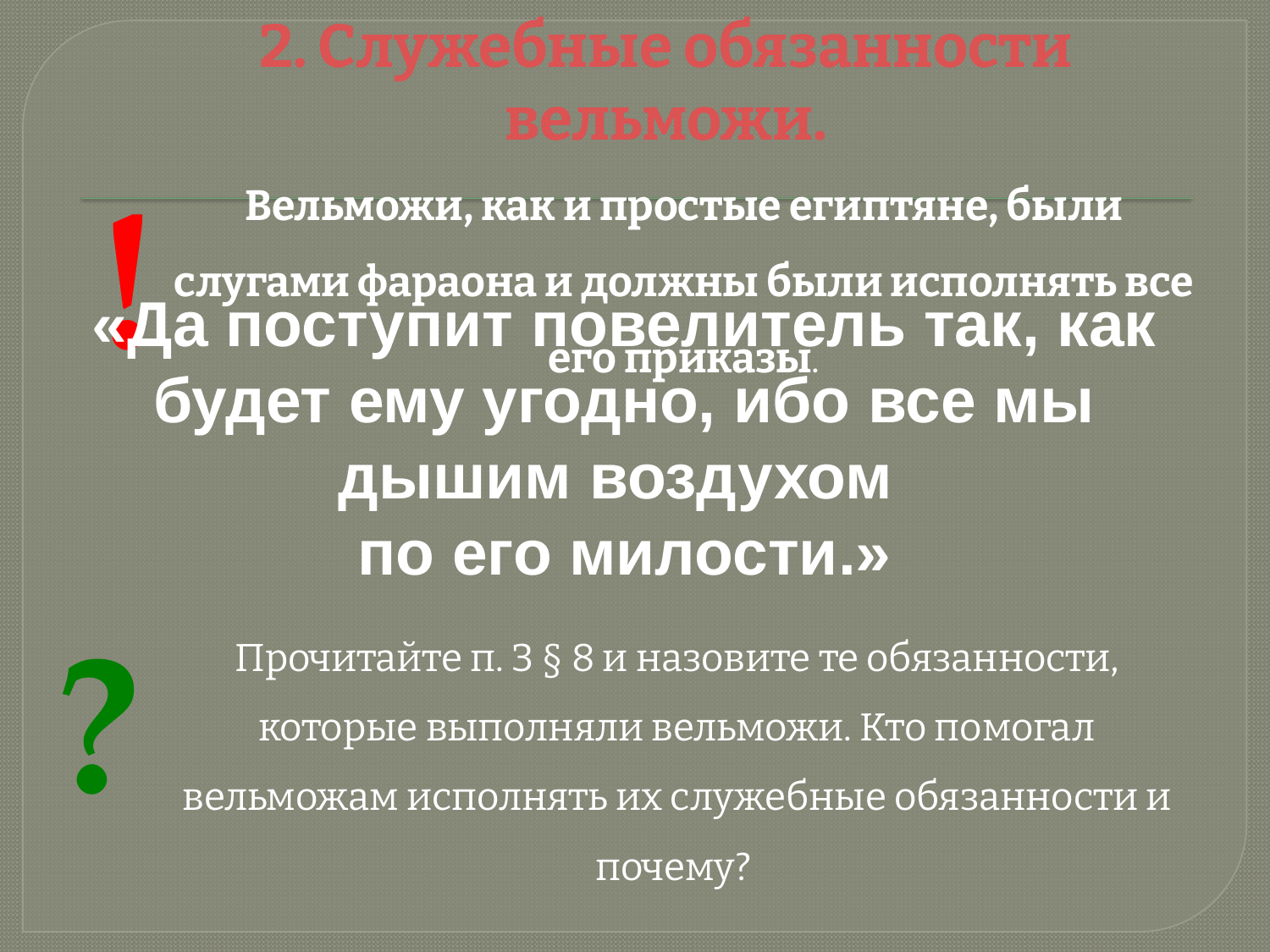

# 2. Служебные обязанности вельможи.
Вельможи, как и простые египтяне, были слугами фараона и должны были исполнять все его приказы.
!
«Да поступит повелитель так, как будет ему угодно, ибо все мы дышим воздухом
по его милости.»
?
Прочитайте п. 3 § 8 и назовите те обязанности, которые выполняли вельможи. Кто помогал вельможам исполнять их служебные обязанности и почему?